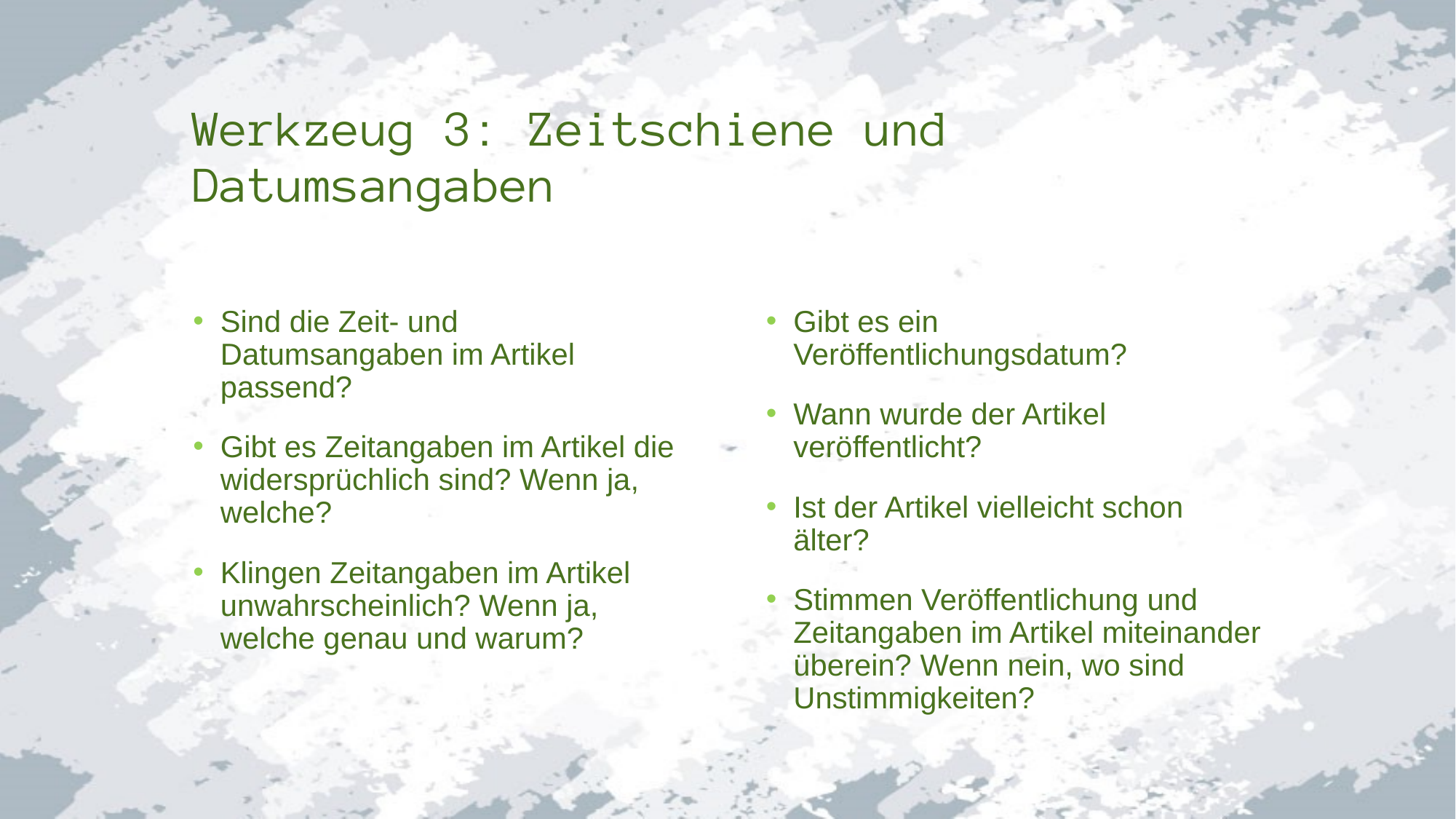

# Werkzeug 3: Zeitschiene und Datumsangaben
Zeitschiene
Datum
Sind die Zeit- und Datumsangaben im Artikel passend?
Gibt es Zeitangaben im Artikel die widersprüchlich sind? Wenn ja, welche?
Klingen Zeitangaben im Artikel unwahrscheinlich? Wenn ja, welche genau und warum?
Gibt es ein Veröffentlichungsdatum?
Wann wurde der Artikel veröffentlicht?
Ist der Artikel vielleicht schon älter?
Stimmen Veröffentlichung und Zeitangaben im Artikel miteinander überein? Wenn nein, wo sind Unstimmigkeiten?